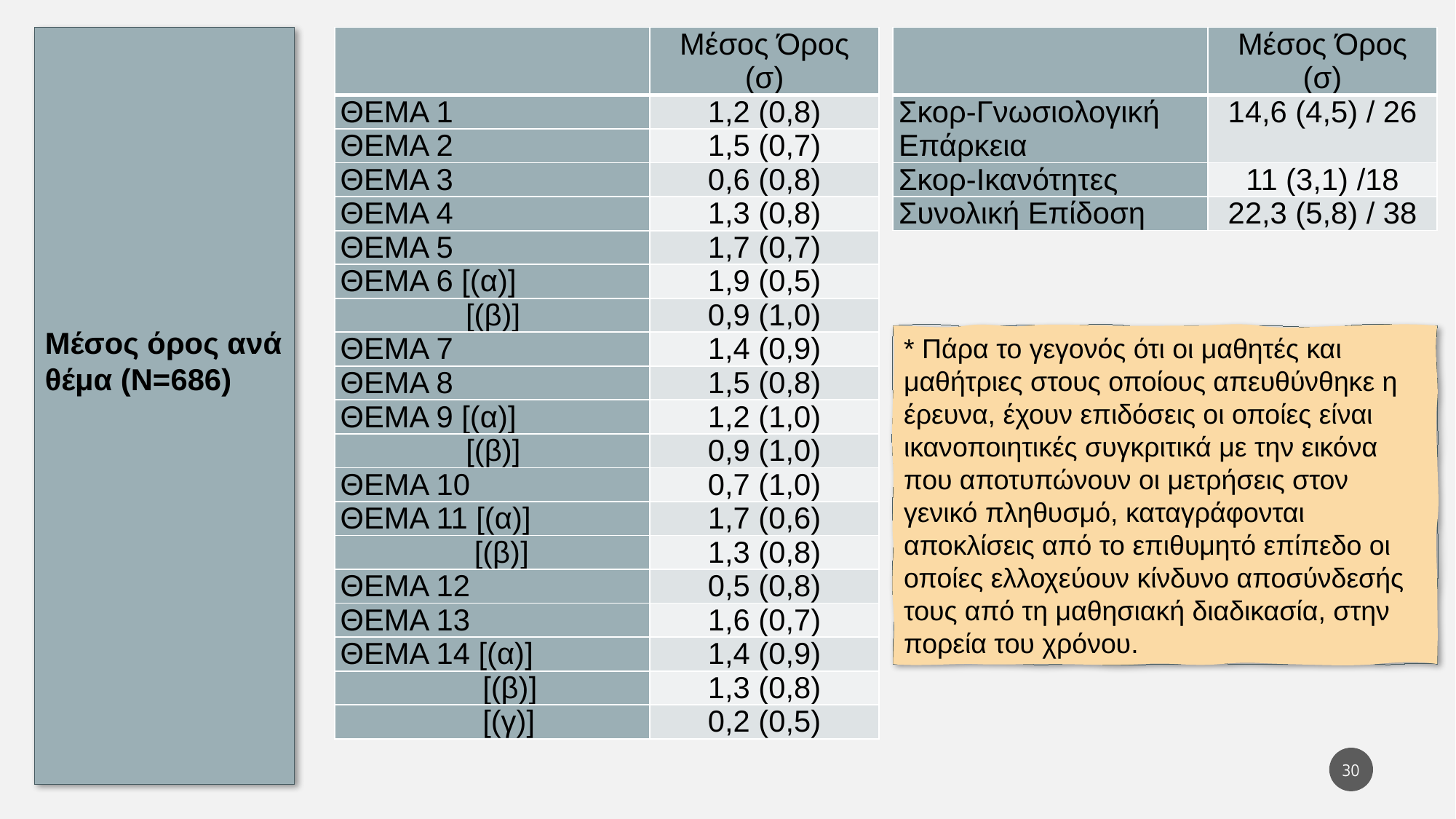

Μέσος όρος ανά θέμα (N=686)

|  | Μέσος Όρος (σ) |
| --- | --- |
| ΘΕΜΑ 1 | 1,2 (0,8) |
| ΘΕΜΑ 2 | 1,5 (0,7) |
| ΘΕΜΑ 3 | 0,6 (0,8) |
| ΘΕΜΑ 4 | 1,3 (0,8) |
| ΘΕΜΑ 5 | 1,7 (0,7) |
| ΘΕΜΑ 6 [(α)] | 1,9 (0,5) |
| [(β)] | 0,9 (1,0) |
| ΘΕΜΑ 7 | 1,4 (0,9) |
| ΘΕΜΑ 8 | 1,5 (0,8) |
| ΘΕΜΑ 9 [(α)] | 1,2 (1,0) |
| [(β)] | 0,9 (1,0) |
| ΘΕΜΑ 10 | 0,7 (1,0) |
| ΘΕΜΑ 11 [(α)] | 1,7 (0,6) |
| [(β)] | 1,3 (0,8) |
| ΘΕΜΑ 12 | 0,5 (0,8) |
| ΘΕΜΑ 13 | 1,6 (0,7) |
| ΘΕΜΑ 14 [(α)] | 1,4 (0,9) |
| [(β)] | 1,3 (0,8) |
| [(γ)] | 0,2 (0,5) |
|  | Μέσος Όρος (σ) |
| --- | --- |
| Σκορ-Γνωσιολογική Επάρκεια | 14,6 (4,5) / 26 |
| Σκορ-Ικανότητες | 11 (3,1) /18 |
| Συνολική Επίδοση | 22,3 (5,8) / 38 |
* Πάρα το γεγονός ότι οι μαθητές και μαθήτριες στους οποίους απευθύνθηκε η έρευνα, έχουν επιδόσεις οι οποίες είναι ικανοποιητικές συγκριτικά με την εικόνα που αποτυπώνουν οι μετρήσεις στον γενικό πληθυσμό, καταγράφονται αποκλίσεις από το επιθυμητό επίπεδο οι οποίες ελλοχεύουν κίνδυνο αποσύνδεσής τους από τη μαθησιακή διαδικασία, στην πορεία του χρόνου.
30